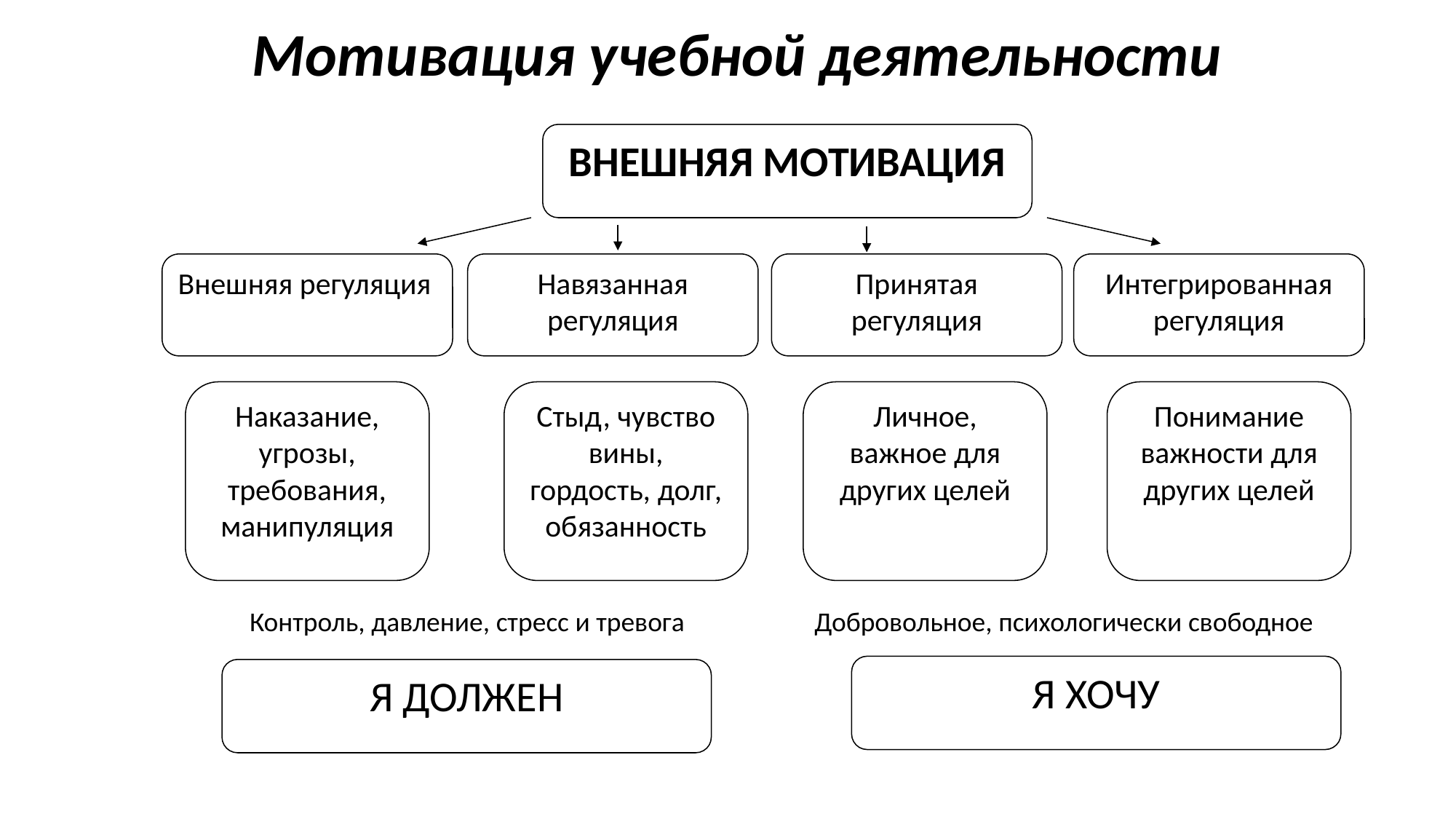

Мотивация учебной деятельности
ВНЕШНЯЯ МОТИВАЦИЯ
Внешняя регуляция
Навязанная регуляция
Принятая регуляция
Интегрированная регуляция
Наказание, угрозы, требования, манипуляция
Стыд, чувство вины, гордость, долг, обязанность
Личное, важное для других целей
Понимание важности для других целей
Контроль, давление, стресс и тревога                     Добровольное, психологически свободное
Я ХОЧУ
Я ДОЛЖЕН